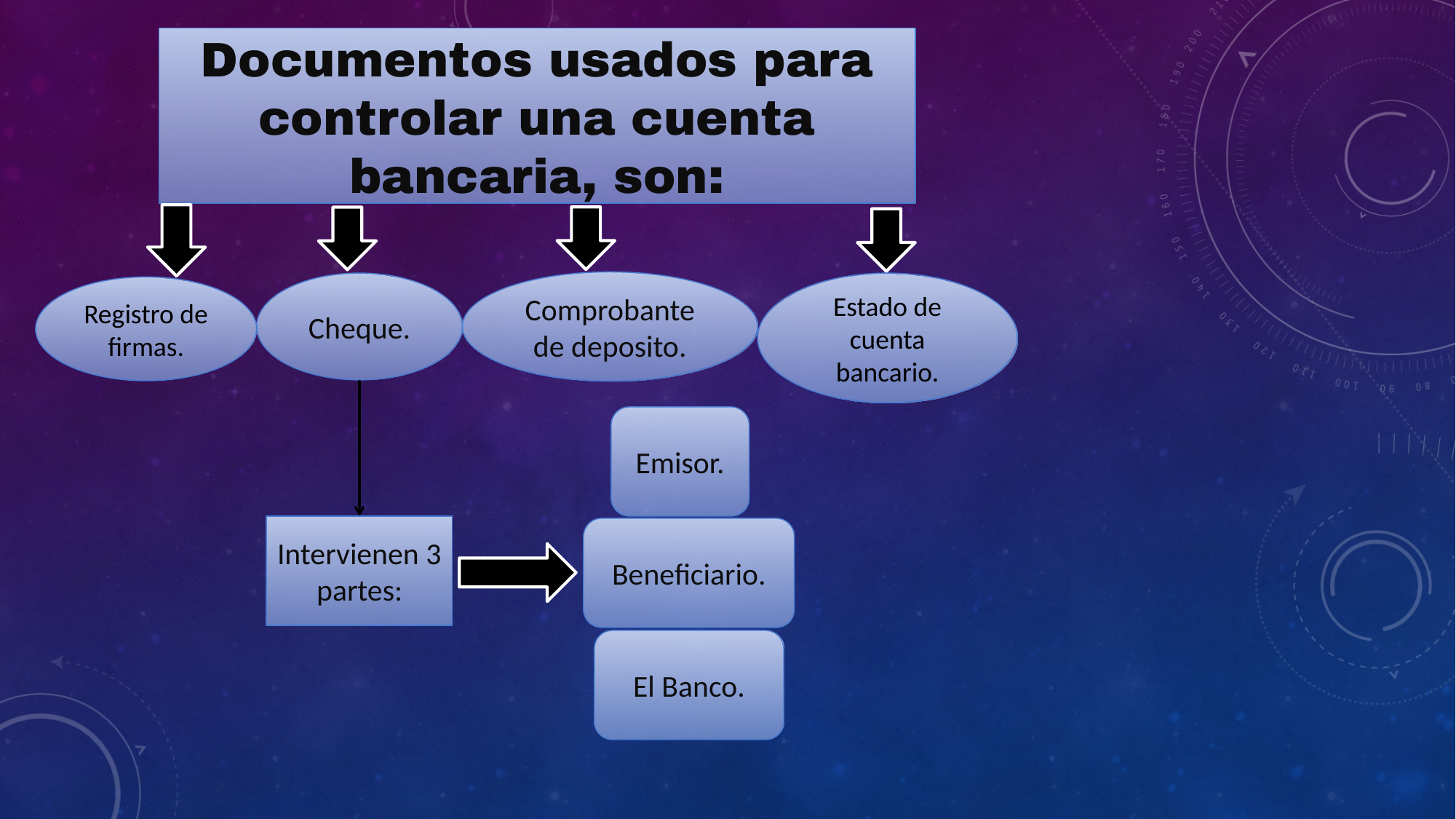

Documentos usados para controlar una cuenta bancaria, son:

Comprobante de deposito.
Cheque.
Estado de cuenta bancario.
Registro de firmas.
Emisor.
Intervienen 3 partes:
Beneficiario.

El Banco.